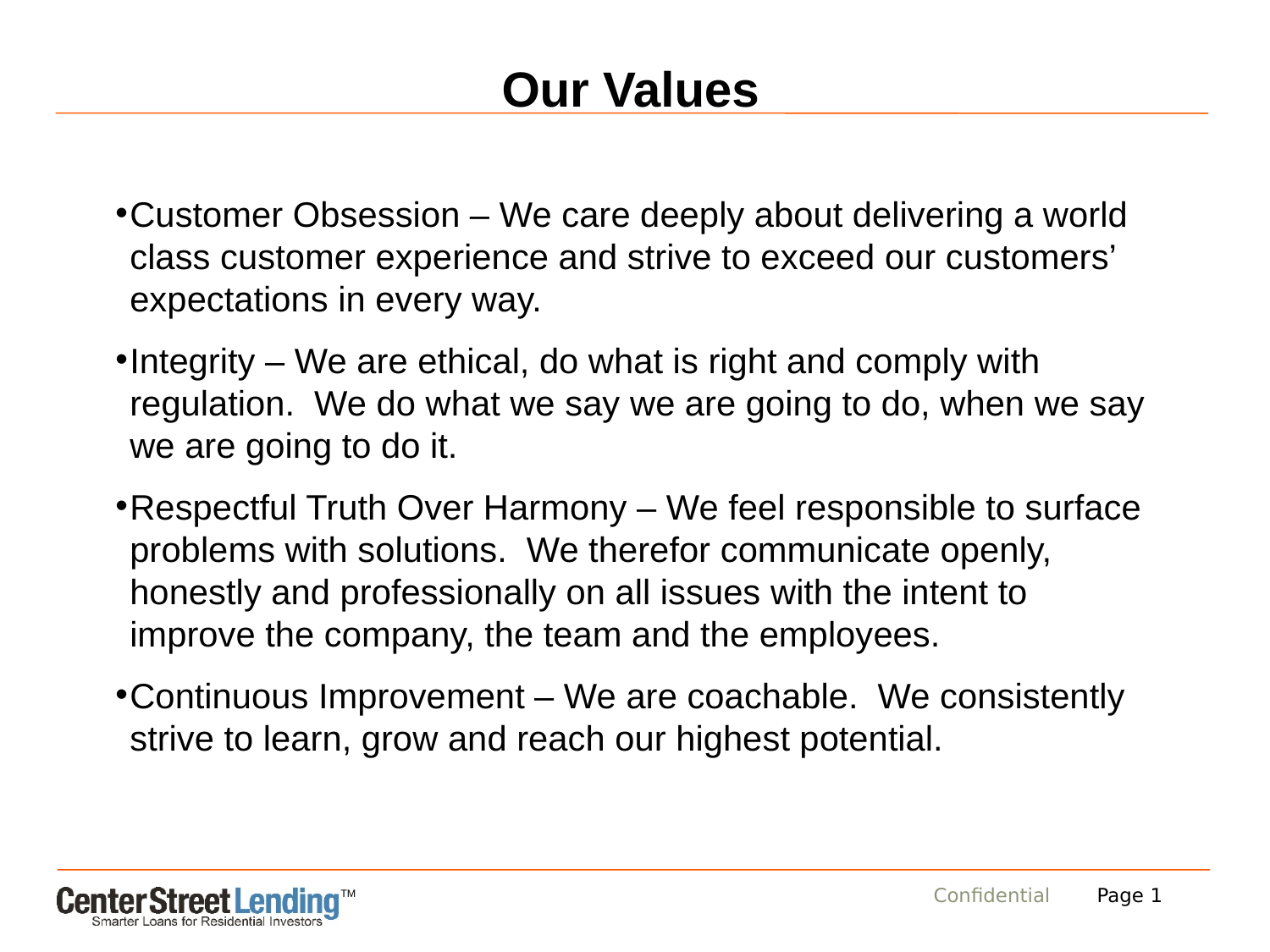

# Our Values

Customer Obsession – We care deeply about delivering a world class customer experience and strive to exceed our customers’ expectations in every way.
Integrity – We are ethical, do what is right and comply with regulation.  We do what we say we are going to do, when we say we are going to do it.
Respectful Truth Over Harmony – We feel responsible to surface problems with solutions.  We therefor communicate openly, honestly and professionally on all issues with the intent to improve the company, the team and the employees.
Continuous Improvement – We are coachable.  We consistently strive to learn, grow and reach our highest potential.